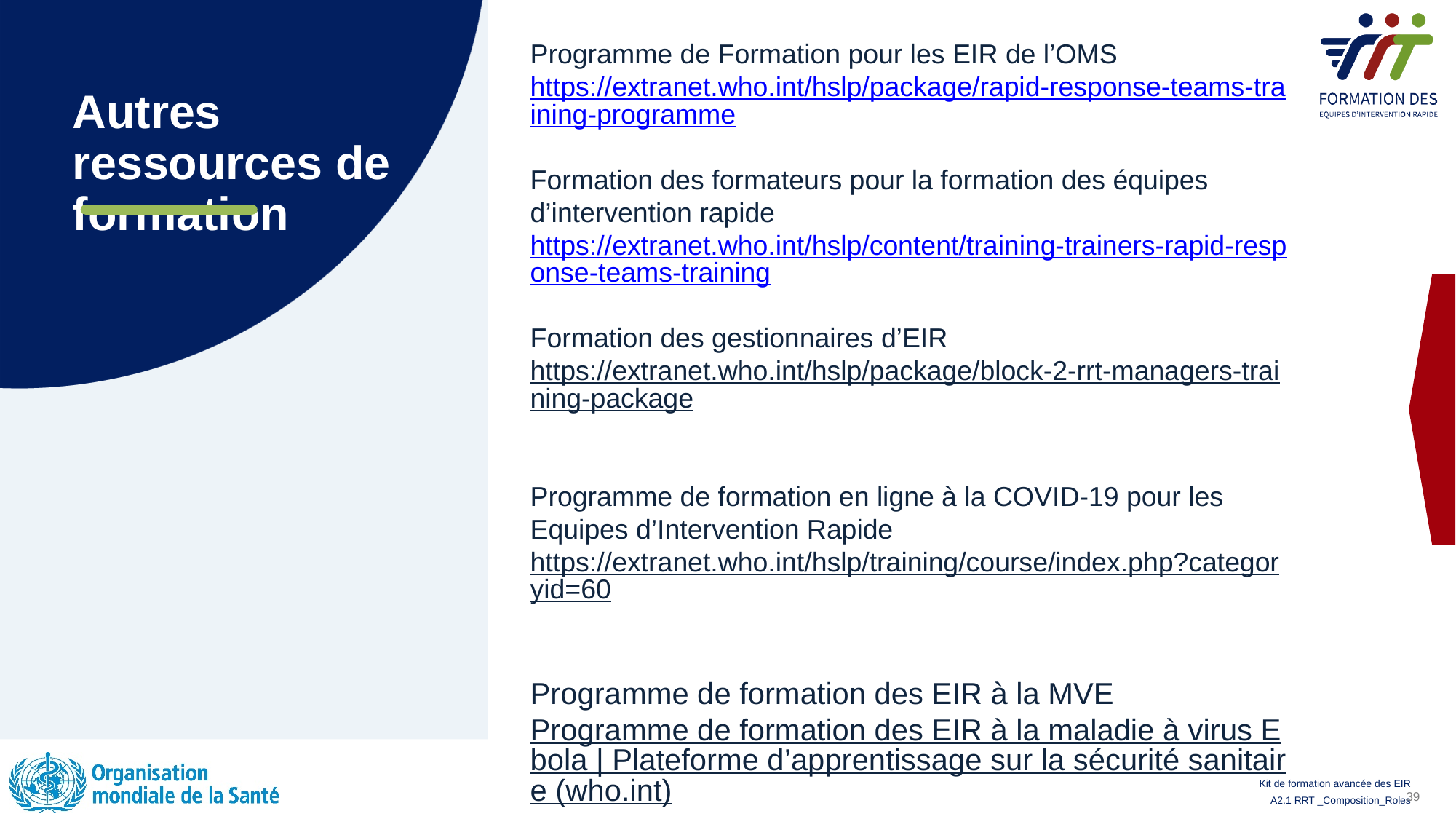

Programme de Formation pour les EIR de l’OMS
https://extranet.who.int/hslp/package/rapid-response-teams-training-programme

Formation des formateurs pour la formation des équipes d’intervention rapide
https://extranet.who.int/hslp/content/training-trainers-rapid-response-teams-training

Formation des gestionnaires d’EIR
https://extranet.who.int/hslp/package/block-2-rrt-managers-training-package

Programme de formation en ligne à la COVID-19 pour les Equipes d’Intervention Rapide
https://extranet.who.int/hslp/training/course/index.php?categoryid=60

Programme de formation des EIR à la MVE
Programme de formation des EIR à la maladie à virus Ebola | Plateforme d’apprentissage sur la sécurité sanitaire (who.int)

# Autres ressources de formation